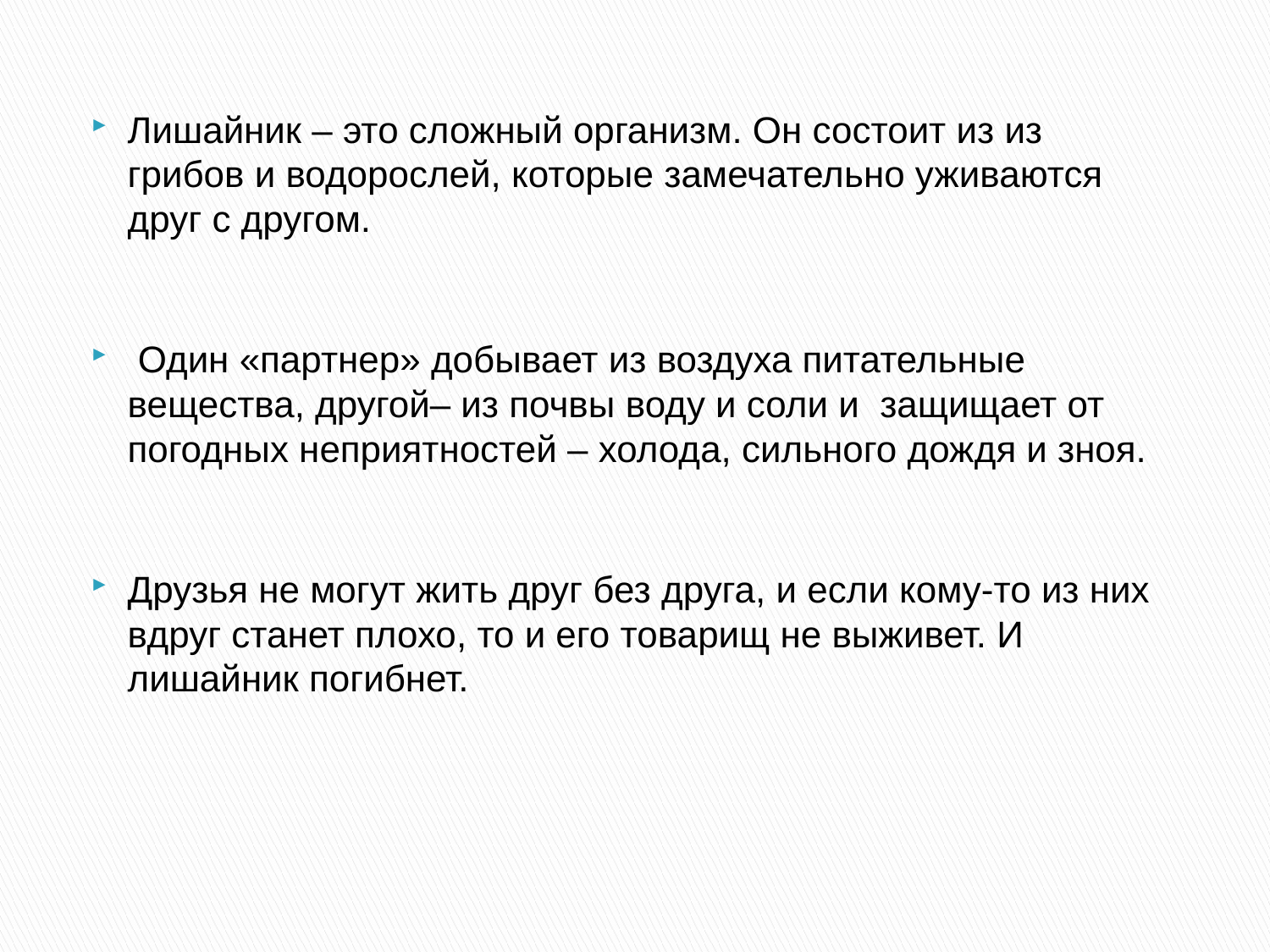

Лишайник – это сложный организм. Он состоит из из грибов и водорослей, которые замечательно уживаются друг с другом.

 Один «партнер» добывает из воздуха питательные вещества, другой– из почвы воду и соли и  защищает от погодных неприятностей – холода, сильного дождя и зноя.

Друзья не могут жить друг без друга, и если кому-то из них вдруг станет плохо, то и его товарищ не выживет. И лишайник погибнет.